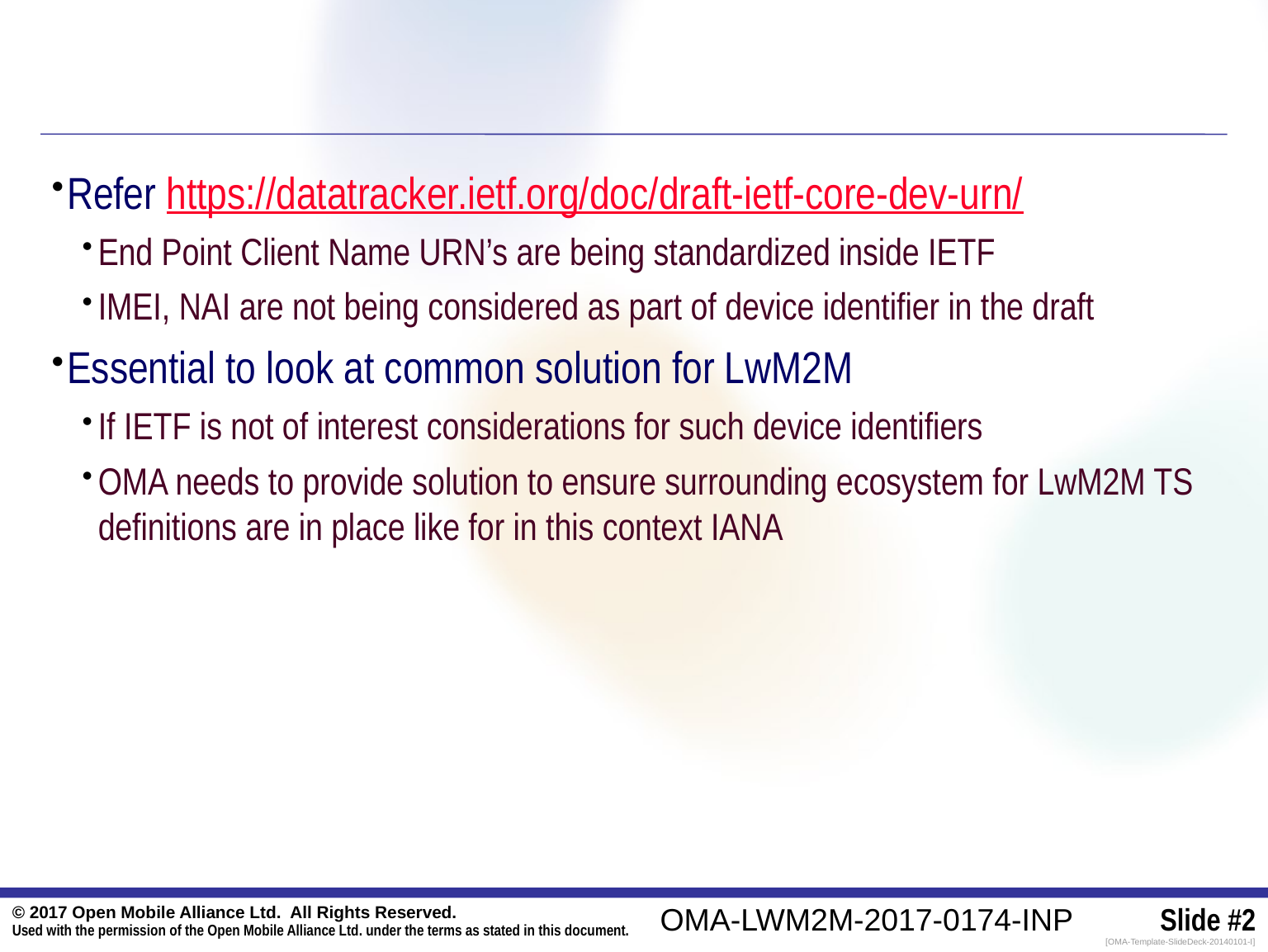

Refer https://datatracker.ietf.org/doc/draft-ietf-core-dev-urn/
End Point Client Name URN’s are being standardized inside IETF
IMEI, NAI are not being considered as part of device identifier in the draft
Essential to look at common solution for LwM2M
If IETF is not of interest considerations for such device identifiers
OMA needs to provide solution to ensure surrounding ecosystem for LwM2M TS definitions are in place like for in this context IANA